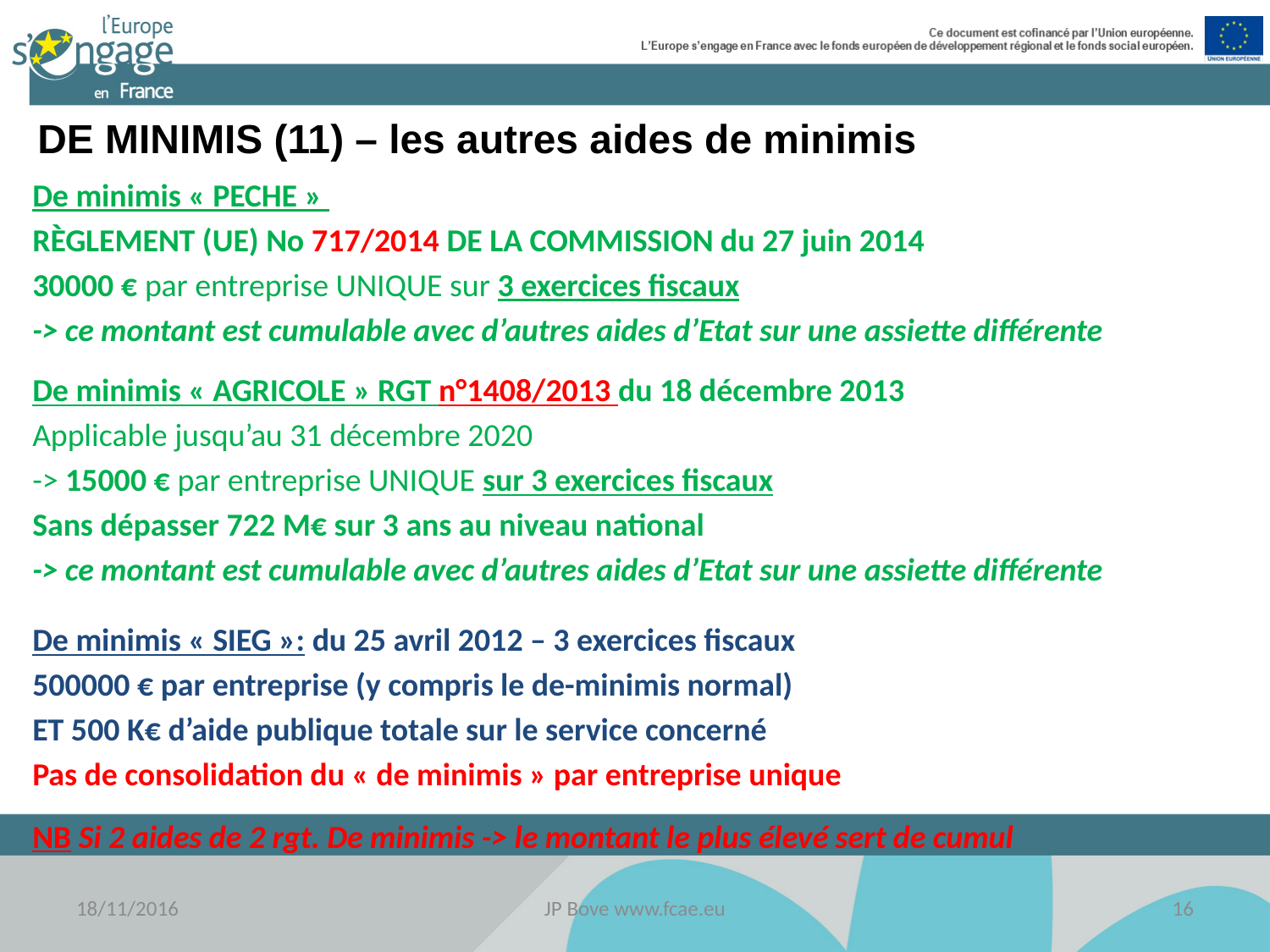

DE MINIMIS (11) – les autres aides de minimis
De minimis « PECHE »
RÈGLEMENT (UE) No 717/2014 DE LA COMMISSION du 27 juin 2014
30000 € par entreprise UNIQUE sur 3 exercices fiscaux
-> ce montant est cumulable avec d’autres aides d’Etat sur une assiette différente

De minimis « AGRICOLE » RGT n°1408/2013 du 18 décembre 2013
Applicable jusqu’au 31 décembre 2020
-> 15000 € par entreprise UNIQUE sur 3 exercices fiscaux
Sans dépasser 722 M€ sur 3 ans au niveau national
-> ce montant est cumulable avec d’autres aides d’Etat sur une assiette différente

De minimis « SIEG »: du 25 avril 2012 – 3 exercices fiscaux
500000 € par entreprise (y compris le de-minimis normal)
ET 500 K€ d’aide publique totale sur le service concerné
Pas de consolidation du « de minimis » par entreprise unique

NB Si 2 aides de 2 rgt. De minimis -> le montant le plus élevé sert de cumul

18/11/2016
JP Bove www.fcae.eu
16